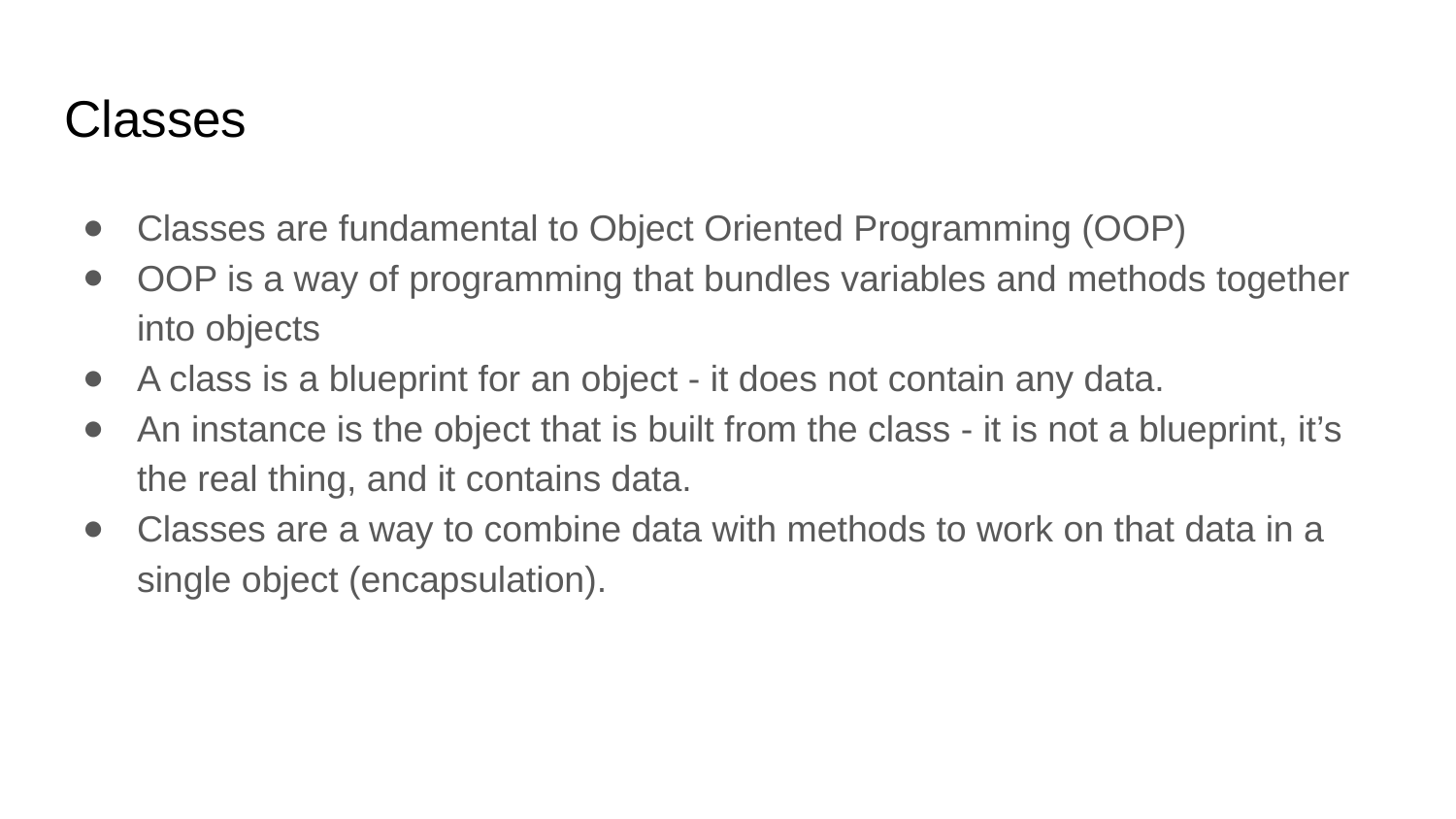

# Classes
Classes are fundamental to Object Oriented Programming (OOP)
OOP is a way of programming that bundles variables and methods together into objects
A class is a blueprint for an object - it does not contain any data.
An instance is the object that is built from the class - it is not a blueprint, it’s the real thing, and it contains data.
Classes are a way to combine data with methods to work on that data in a single object (encapsulation).